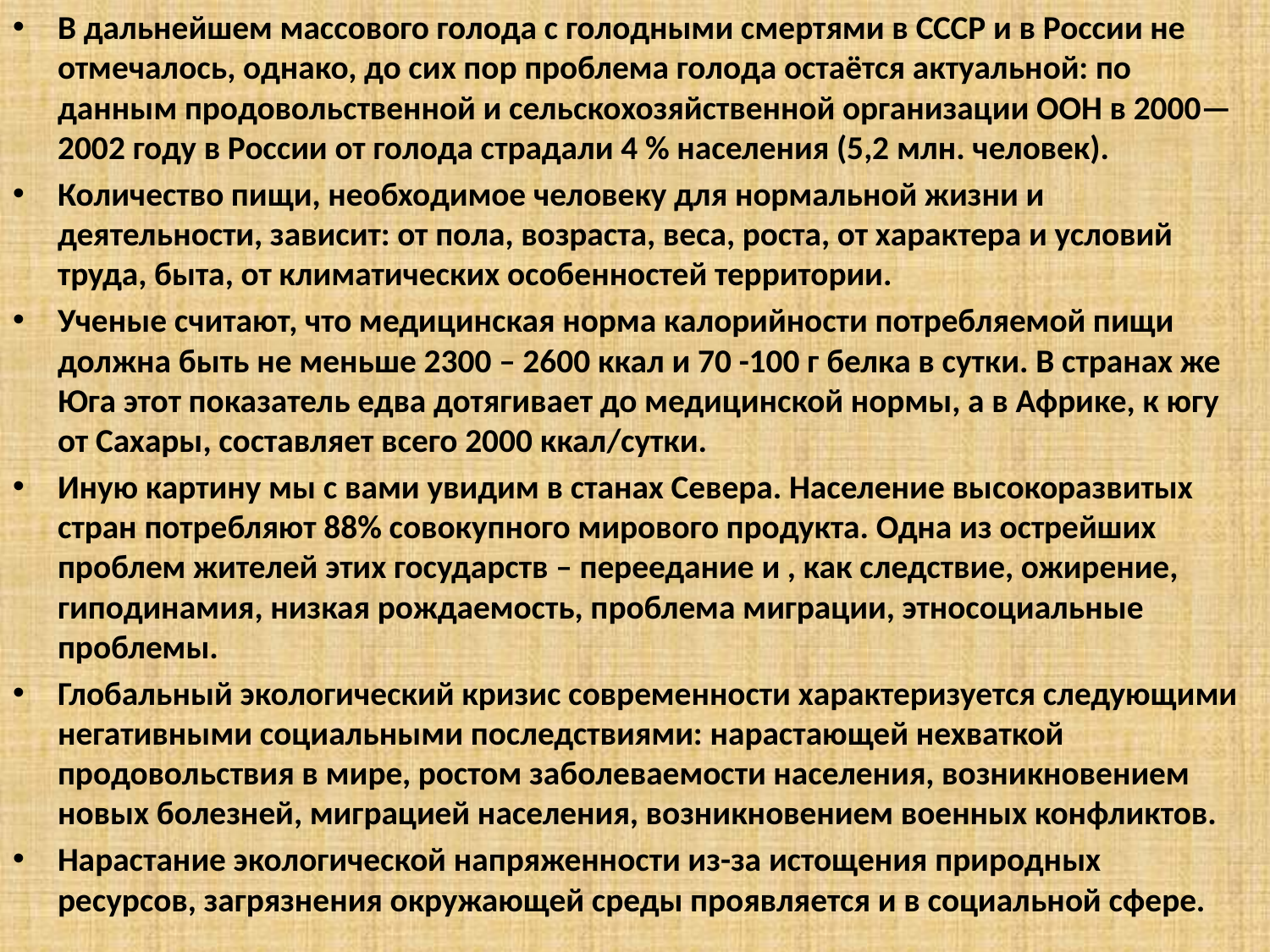

В дальнейшем массового голода с голодными смертями в СССР и в России не отмечалось, однако, до сих пор проблема голода остаётся актуальной: по данным продовольственной и сельскохозяйственной организации ООН в 2000—2002 году в России от голода страдали 4 % населения (5,2 млн. человек).
Количество пищи, необходимое человеку для нормальной жизни и деятельности, зависит: от пола, возраста, веса, роста, от характера и условий труда, быта, от климатических особенностей территории.
Ученые считают, что медицинская норма калорийности потребляемой пищи должна быть не меньше 2300 – 2600 ккал и 70 -100 г белка в сутки. В странах же Юга этот показатель едва дотягивает до медицинской нормы, а в Африке, к югу от Сахары, составляет всего 2000 ккал/сутки.
Иную картину мы с вами увидим в станах Севера. Население высокоразвитых стран потребляют 88% совокупного мирового продукта. Одна из острейших проблем жителей этих государств – переедание и , как следствие, ожирение, гиподинамия, низкая рождаемость, проблема миграции, этносоциальные проблемы.
Глобальный экологический кризис современности характеризуется следующими негативными социальными последствиями: нарастающей нехваткой продовольствия в мире, ростом заболеваемости населения, возникновением новых болезней, миграцией населения, возникновением военных конфликтов.
Нарастание экологической напряженности из-за истощения природных ресурсов, загрязнения окружающей среды проявляется и в социальной сфере.